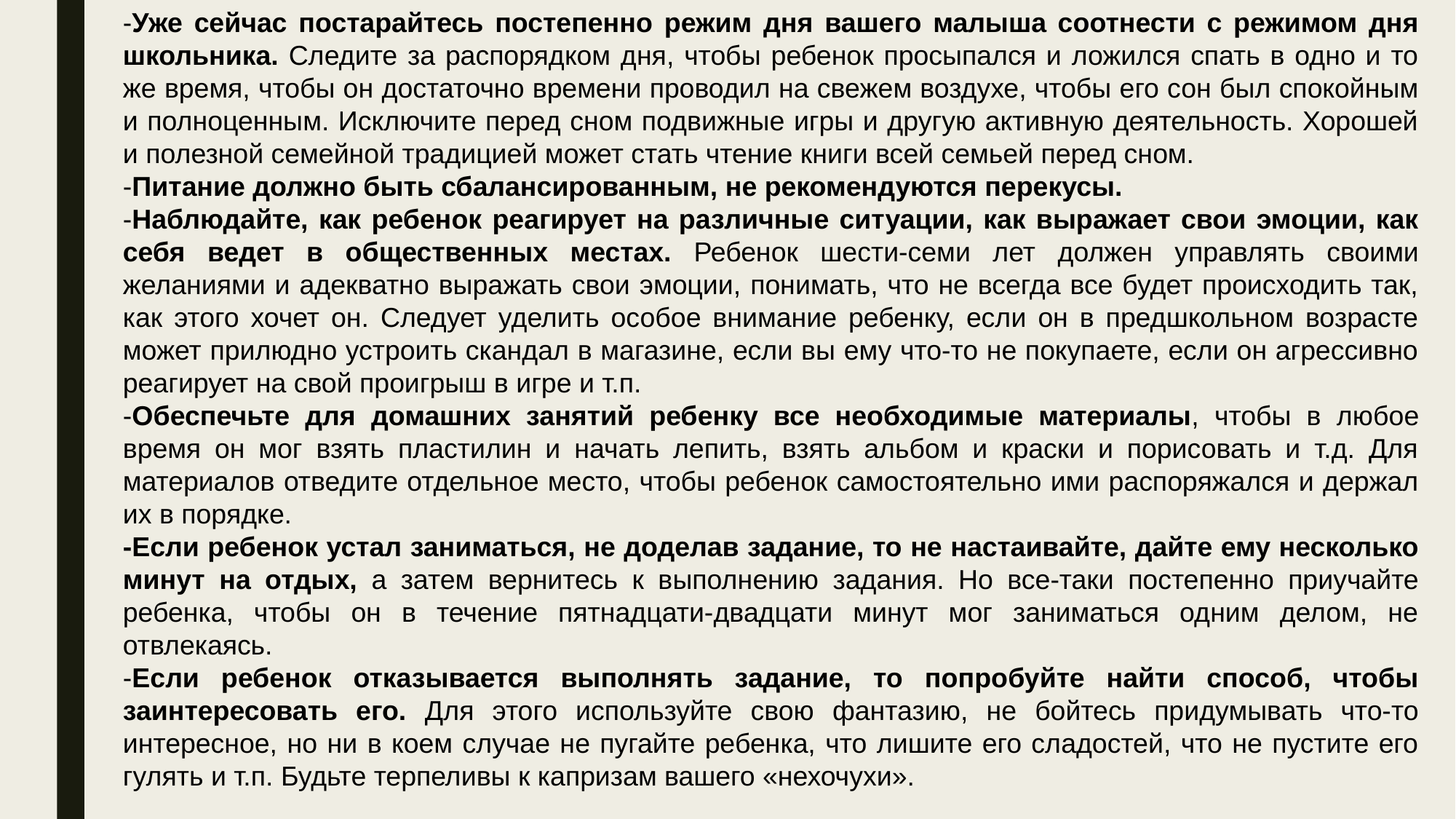

-Уже сейчас постарайтесь постепенно режим дня вашего малыша соотнести с режимом дня школьника. Следите за распорядком дня, чтобы ребенок просыпался и ложился спать в одно и то же время, чтобы он достаточно времени проводил на свежем воздухе, чтобы его сон был спокойным и полноценным. Исключите перед сном подвижные игры и другую активную деятельность. Хорошей и полезной семейной традицией может стать чтение книги всей семьей перед сном.
-Питание должно быть сбалансированным, не рекомендуются перекусы.
-Наблюдайте, как ребенок реагирует на различные ситуации, как выражает свои эмоции, как себя ведет в общественных местах. Ребенок шести-семи лет должен управлять своими желаниями и адекватно выражать свои эмоции, понимать, что не всегда все будет происходить так, как этого хочет он. Следует уделить особое внимание ребенку, если он в предшкольном возрасте может прилюдно устроить скандал в магазине, если вы ему что-то не покупаете, если он агрессивно реагирует на свой проигрыш в игре и т.п.
-Обеспечьте для домашних занятий ребенку все необходимые материалы, чтобы в любое время он мог взять пластилин и начать лепить, взять альбом и краски и порисовать и т.д. Для материалов отведите отдельное место, чтобы ребенок самостоятельно ими распоряжался и держал их в порядке.
-Если ребенок устал заниматься, не доделав задание, то не настаивайте, дайте ему несколько минут на отдых, а затем вернитесь к выполнению задания. Но все-таки постепенно приучайте ребенка, чтобы он в течение пятнадцати-двадцати минут мог заниматься одним делом, не отвлекаясь.
-Если ребенок отказывается выполнять задание, то попробуйте найти способ, чтобы заинтересовать его. Для этого используйте свою фантазию, не бойтесь придумывать что-то интересное, но ни в коем случае не пугайте ребенка, что лишите его сладостей, что не пустите его гулять и т.п. Будьте терпеливы к капризам вашего «нехочухи».